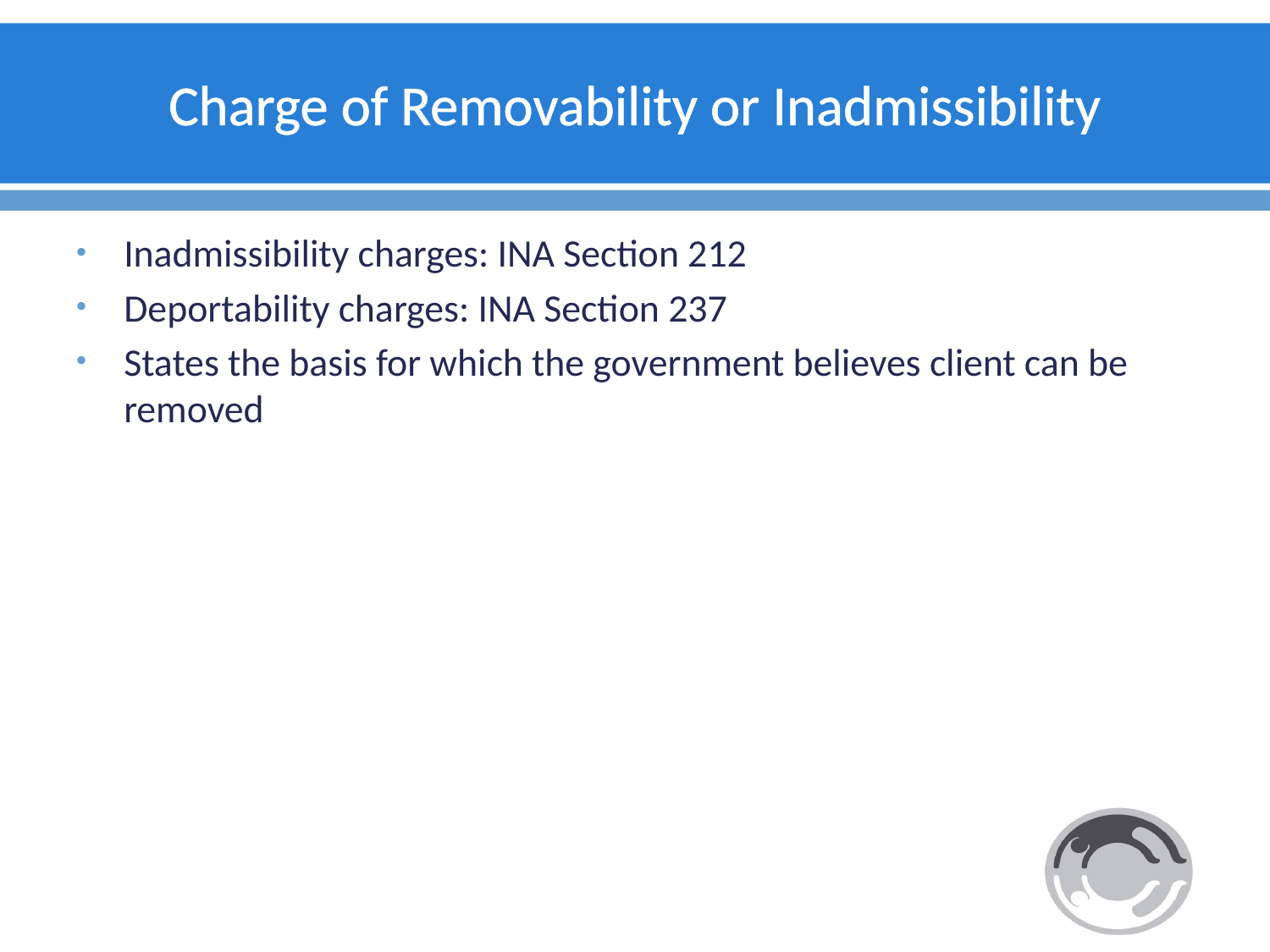

# Charge of Removability or Inadmissibility
Inadmissibility charges: INA Section 212
Deportability charges: INA Section 237
States the basis for which the government believes client can be removed